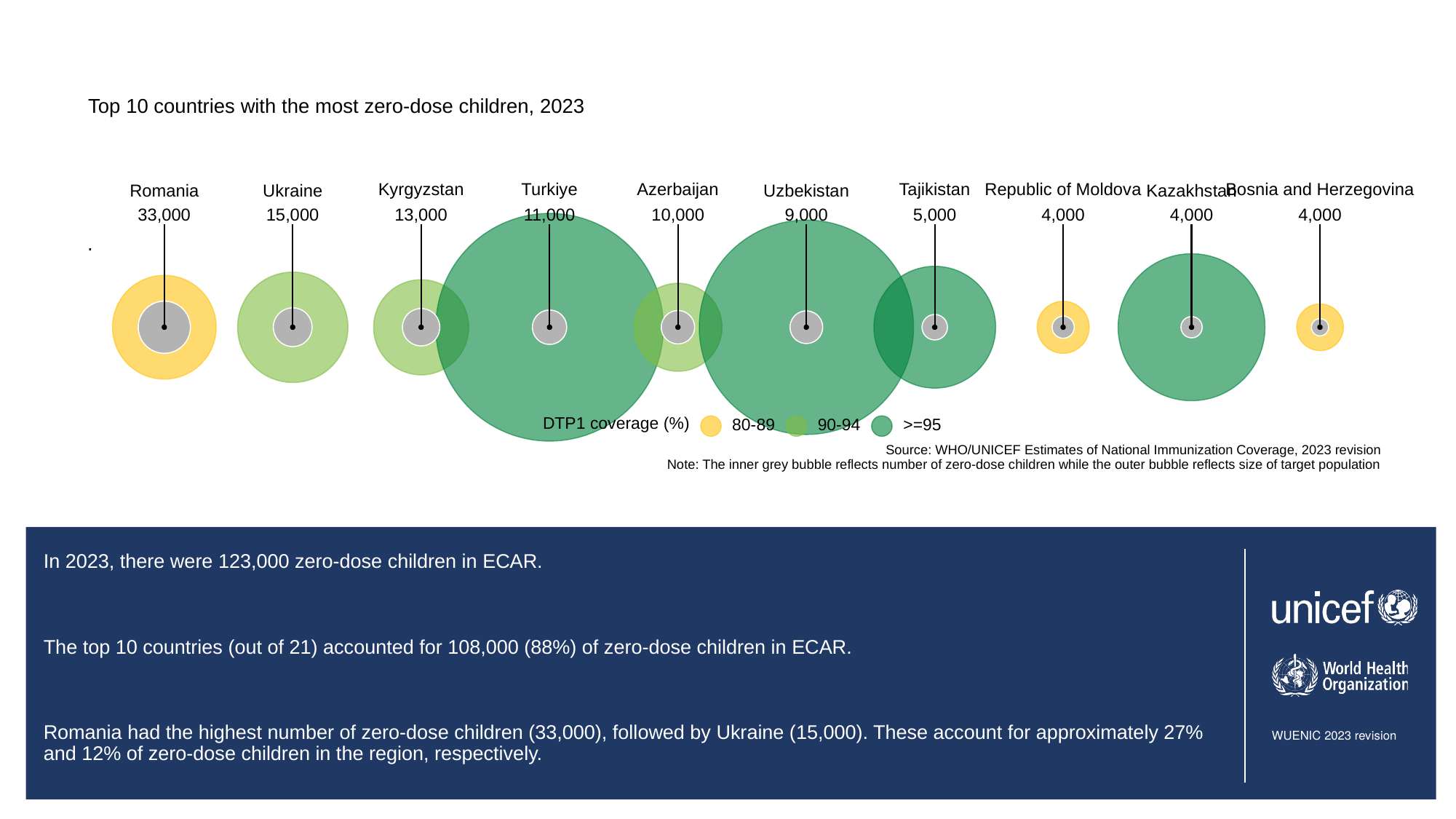

Top 10 countries with the most zero-dose children, 2023

Republic of Moldova
Kyrgyzstan
Turkiye
Azerbaijan
Tajikistan
Bosnia and Herzegovina
Ukraine
Uzbekistan
Romania
Kazakhstan

33,000
15,000
13,000
11,000
10,000
9,000
5,000
4,000
4,000
4,000

.

DTP1 coverage (%)
80-89
90-94
>=95
Source: WHO/UNICEF Estimates of National Immunization Coverage, 2023 revision
Note: The inner grey bubble reflects number of zero-dose children while the outer bubble reflects size of target population
# In 2023, there were 123,000 zero-dose children in ECAR.

The top 10 countries (out of 21) accounted for 108,000 (88%) of zero-dose children in ECAR.

Romania had the highest number of zero-dose children (33,000), followed by Ukraine (15,000). These account for approximately 27% and 12% of zero-dose children in the region, respectively.

Absolute numbers of zero-dose children is driven by a combination of birth cohort size and programme performance, as such, large birth cohort countries may have a large number of zero-dose children despite higher coverage than other countries.